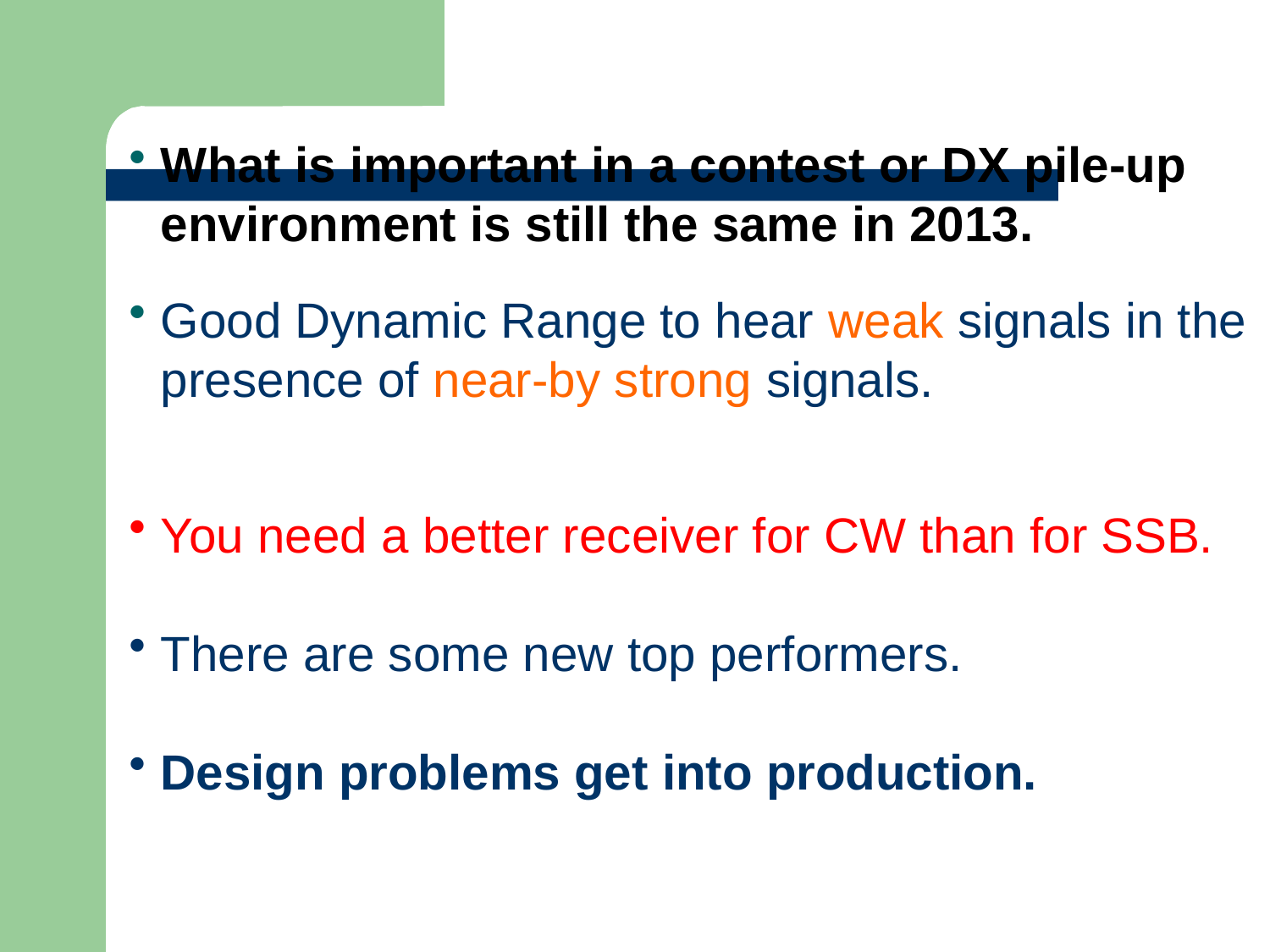

What is important in a contest or DX pile-up environment is still the same in 2013.
Good Dynamic Range to hear weak signals in the presence of near-by strong signals.

You need a better receiver for CW than for SSB.

There are some new top performers.

Design problems get into production.